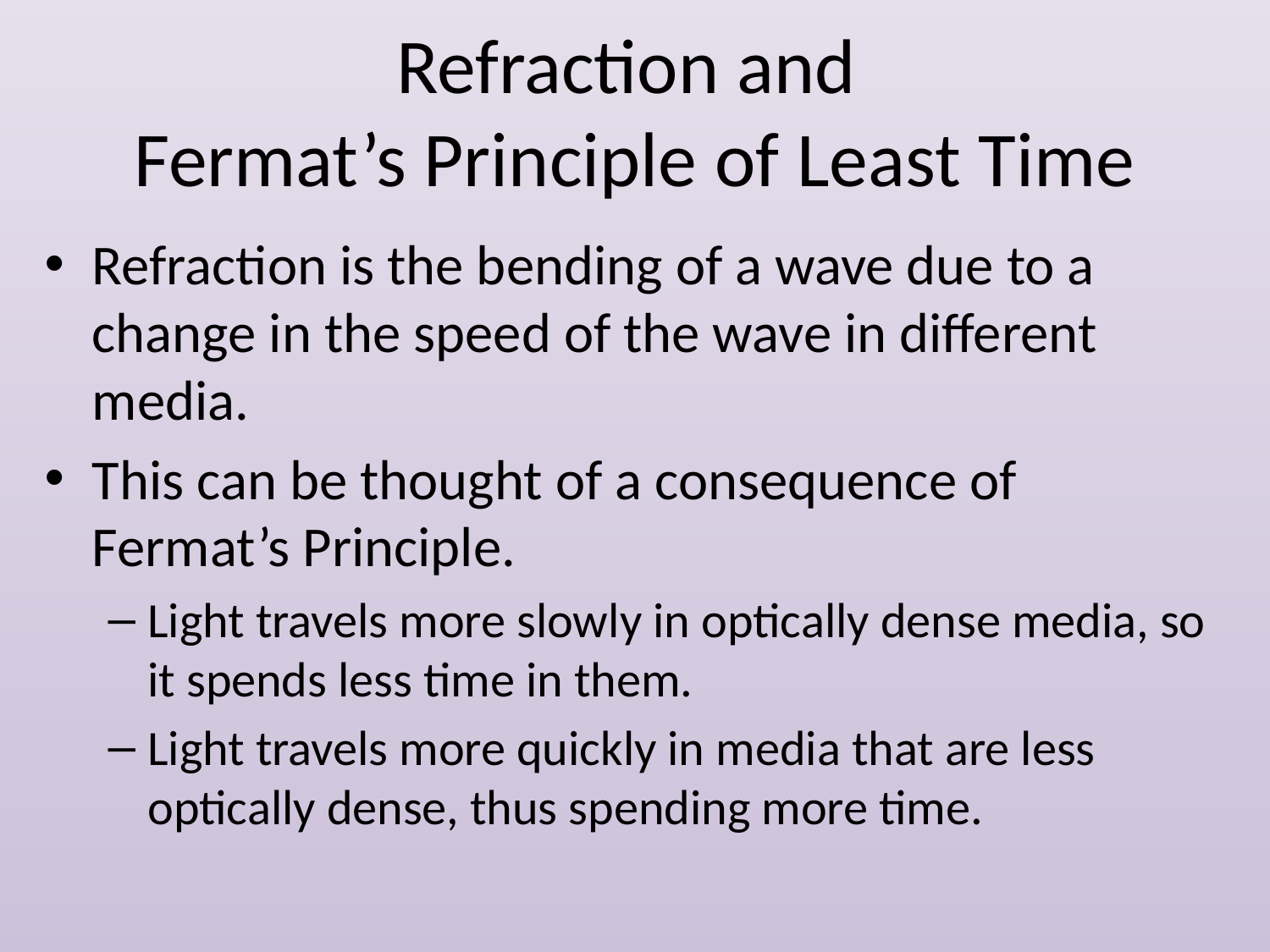

# Refraction and Fermat’s Principle of Least Time
Refraction is the bending of a wave due to a change in the speed of the wave in different media.
This can be thought of a consequence of Fermat’s Principle.
Light travels more slowly in optically dense media, so it spends less time in them.
Light travels more quickly in media that are less optically dense, thus spending more time.